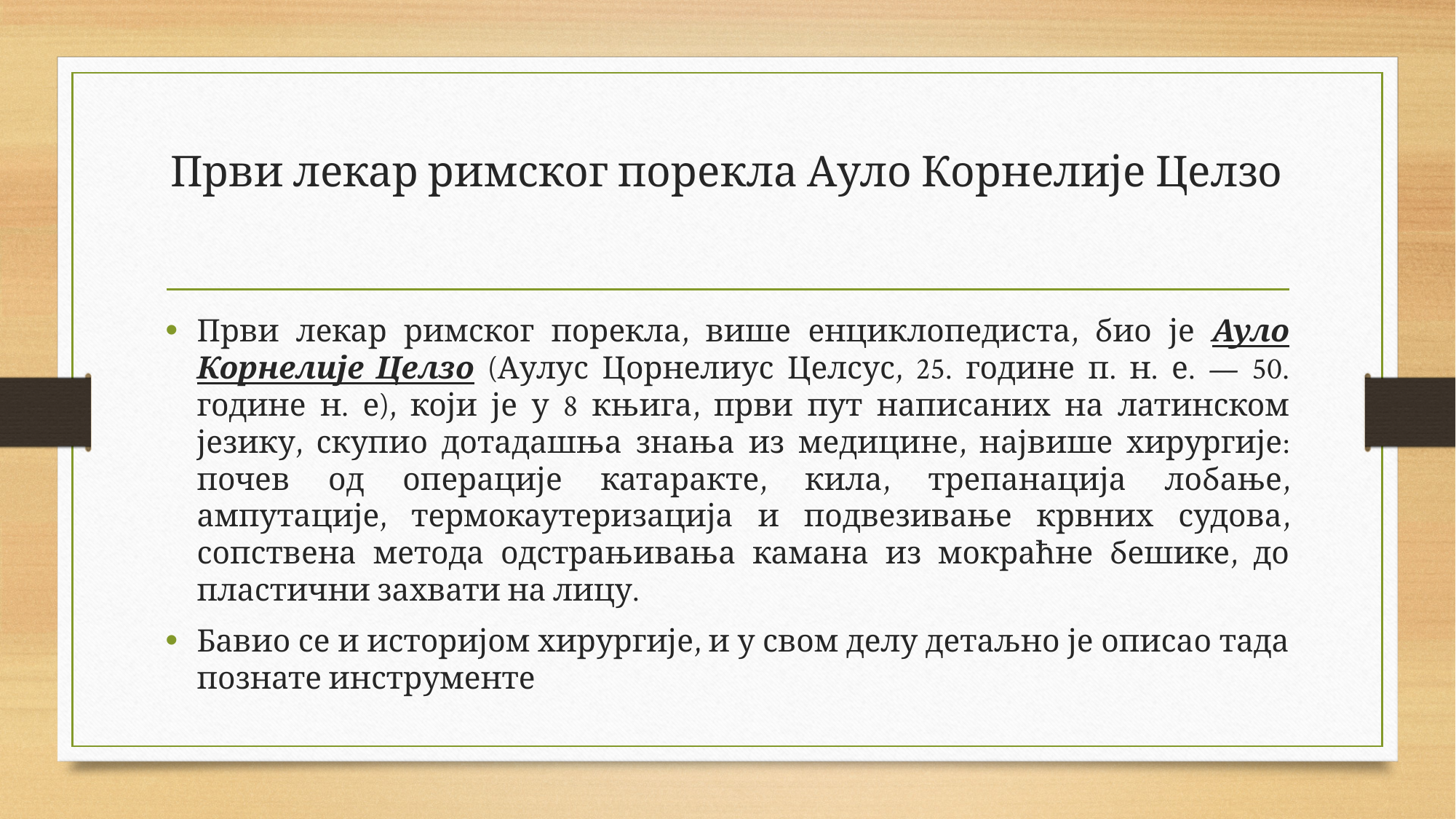

# Први лекар римског порекла Ауло Корнелије Целзо
Први лекар римског порекла, више енциклопедиста, био је Ауло Корнелије Целзо (Аулус Цорнелиус Целсус, 25. године п. н. е. — 50. године н. е), који је у 8 књига, први пут написаних на латинском језику, скупио дотадашња знања из медицине, највише хирургије: почев од операције катаракте, кила, трепанација лобање, ампутације, термокаутеризација и подвезивање крвних судова, сопствена метода одстрањивања камана из мокраћне бешике, до пластични захвати на лицу.
Бавио се и историјом хирургије, и у свом делу детаљно је описао тада познате инструменте